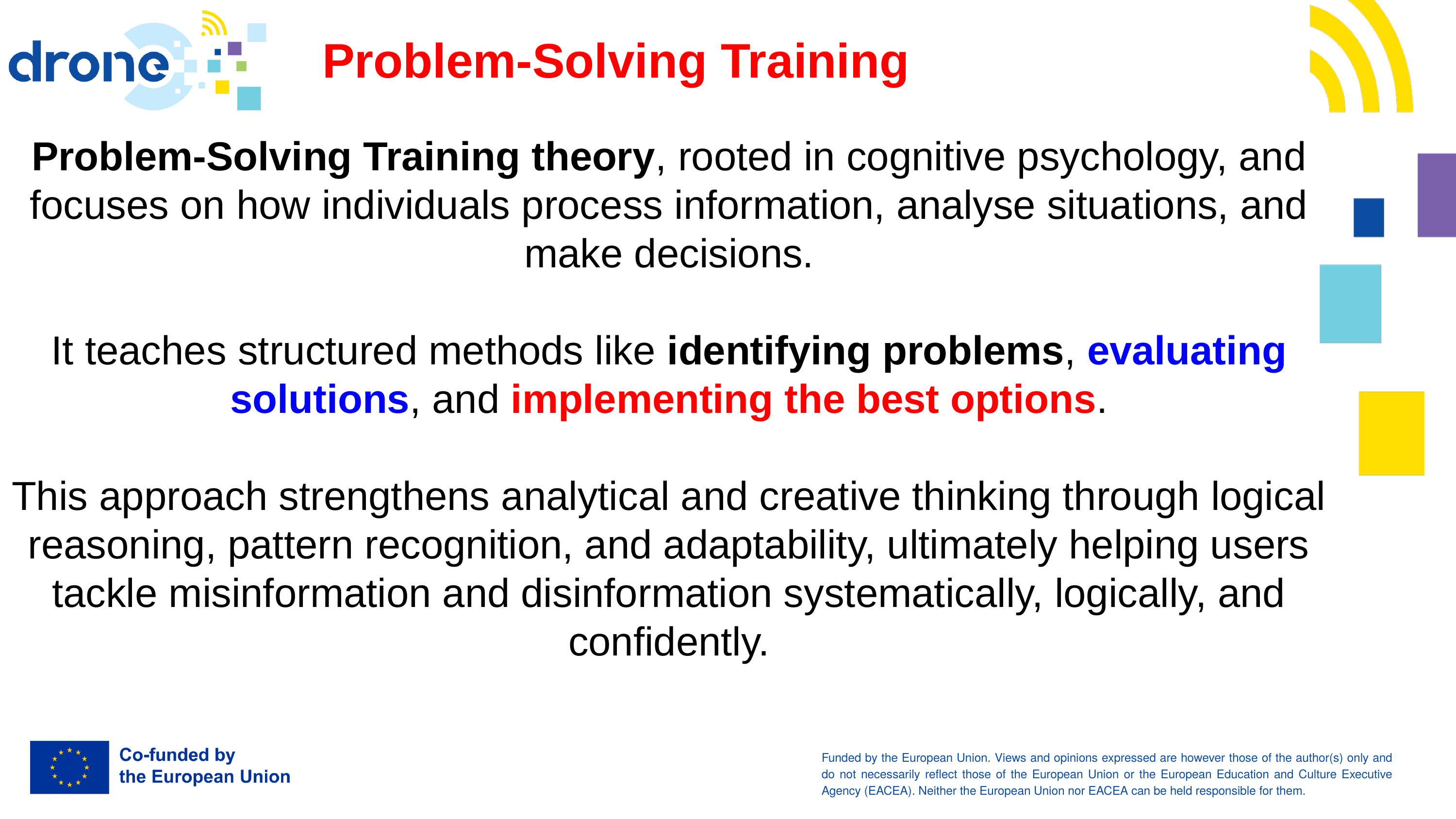

Problem-Solving Training
Problem-Solving Training theory, rooted in cognitive psychology, and focuses on how individuals process information, analyse situations, and make decisions.

It teaches structured methods like identifying problems, evaluating solutions, and implementing the best options.

This approach strengthens analytical and creative thinking through logical reasoning, pattern recognition, and adaptability, ultimately helping users tackle misinformation and disinformation systematically, logically, and confidently.

.
02.
01.
03.
04.

Funded by the European Union. Views and opinions expressed are however those of the author(s) only and do not necessarily reflect those of the European Union or the European Education and Culture Executive Agency (EACEA). Neither the European Union nor EACEA can be held responsible for them.